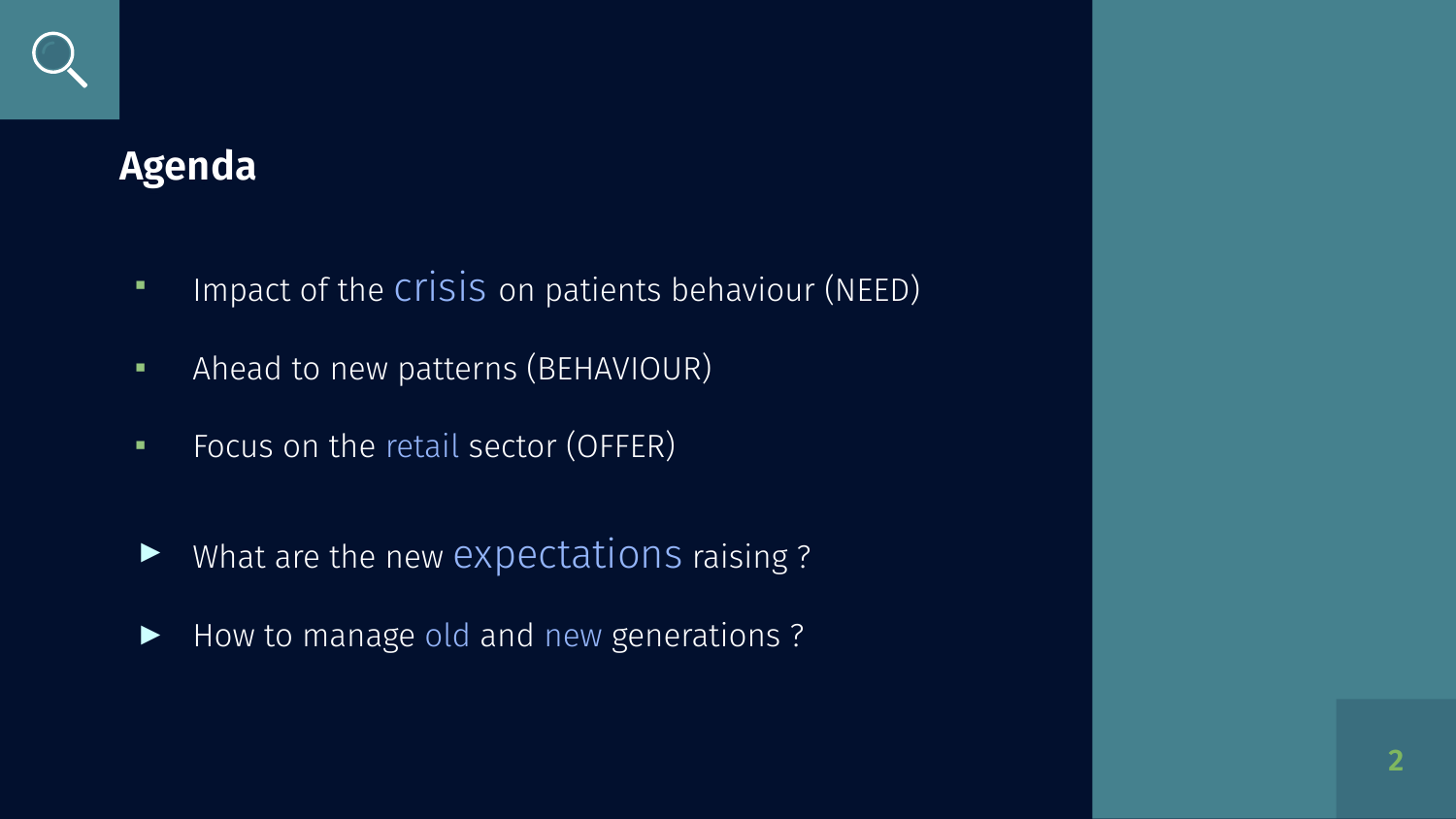

# Agenda
Impact of the crisis on patients behaviour (NEED)
Ahead to new patterns (BEHAVIOUR)
Focus on the retail sector (OFFER)

What are the new expectations raising ?
How to manage old and new generations ?

2